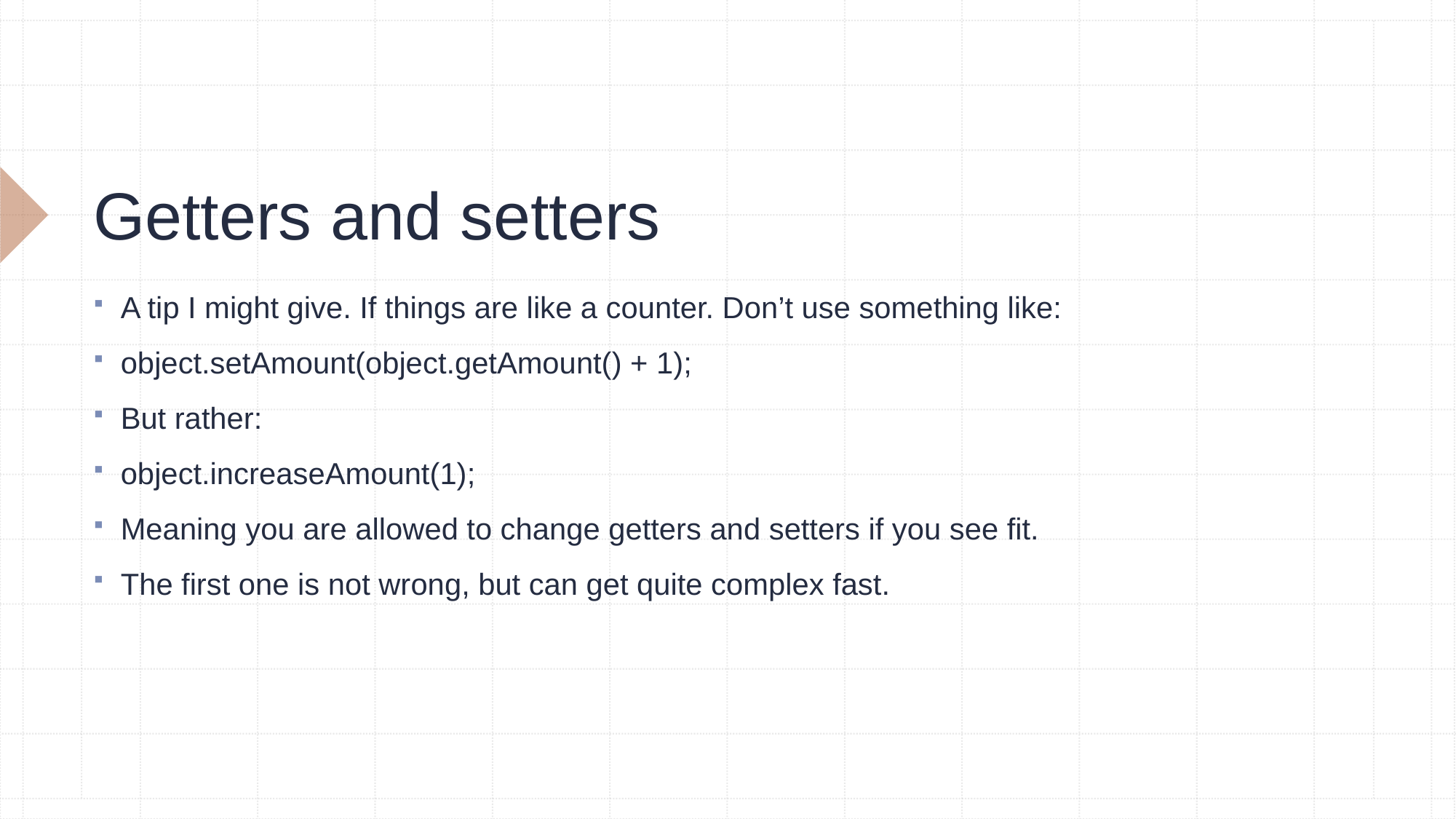

# Getters and setters
A tip I might give. If things are like a counter. Don’t use something like:
object.setAmount(object.getAmount() + 1);
But rather:
object.increaseAmount(1);
Meaning you are allowed to change getters and setters if you see fit.
The first one is not wrong, but can get quite complex fast.